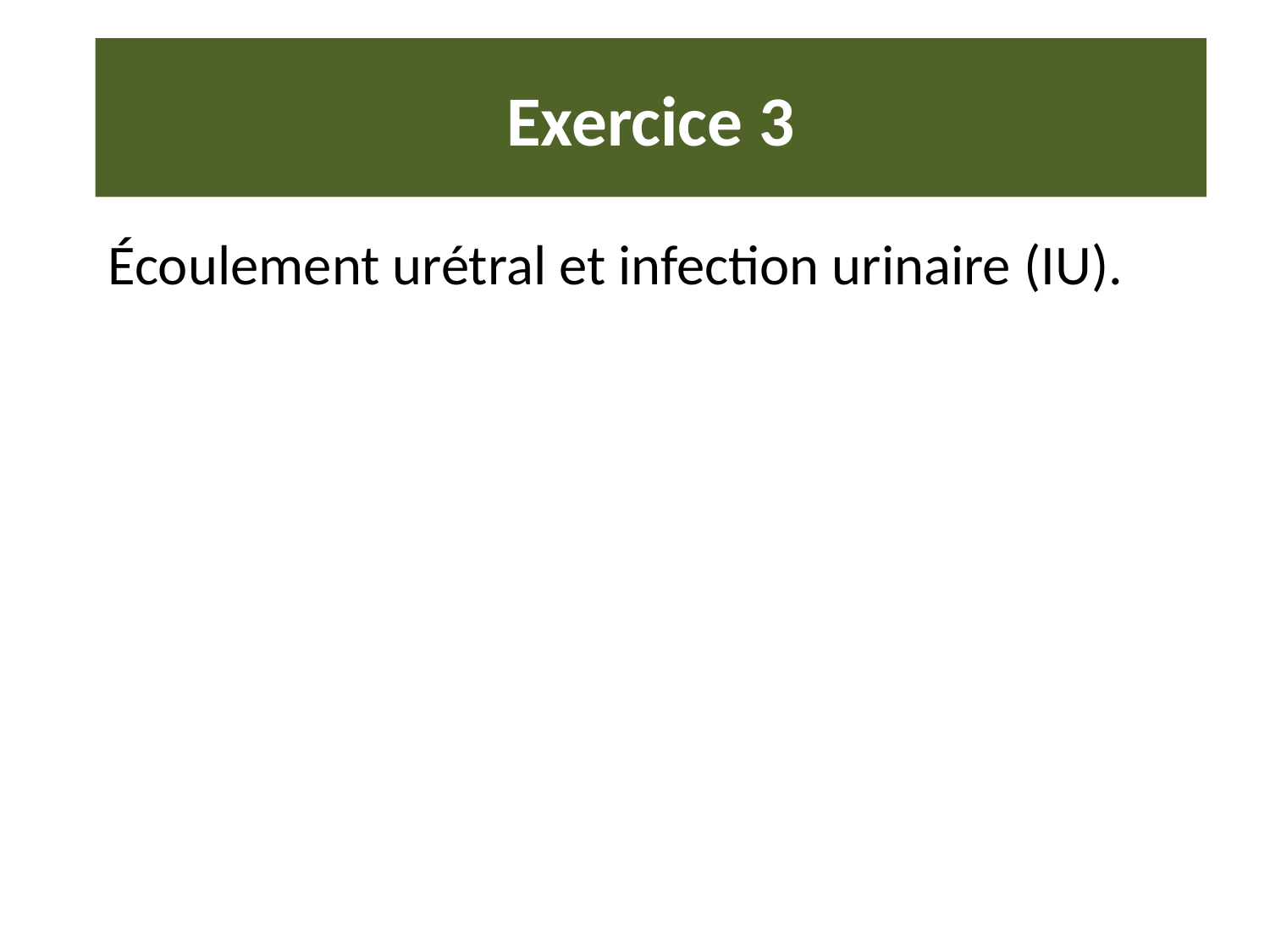

# Exercice 3
Écoulement urétral et infection urinaire (IU).